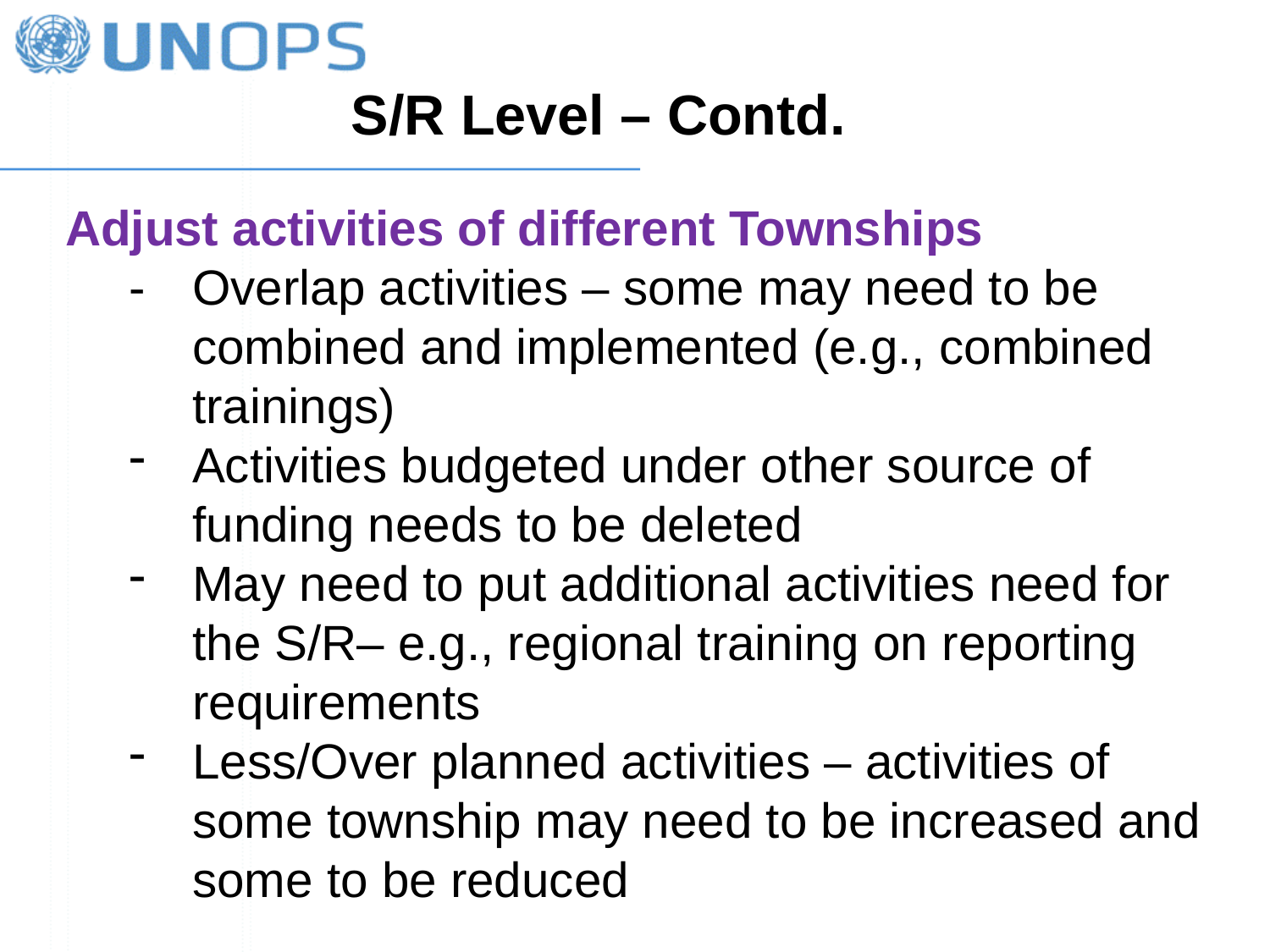

S/R Level – Contd.
Adjust activities of different Townships
- 	Overlap activities – some may need to be combined and implemented (e.g., combined trainings)
Activities budgeted under other source of funding needs to be deleted
May need to put additional activities need for the S/R– e.g., regional training on reporting requirements
Less/Over planned activities – activities of some township may need to be increased and some to be reduced